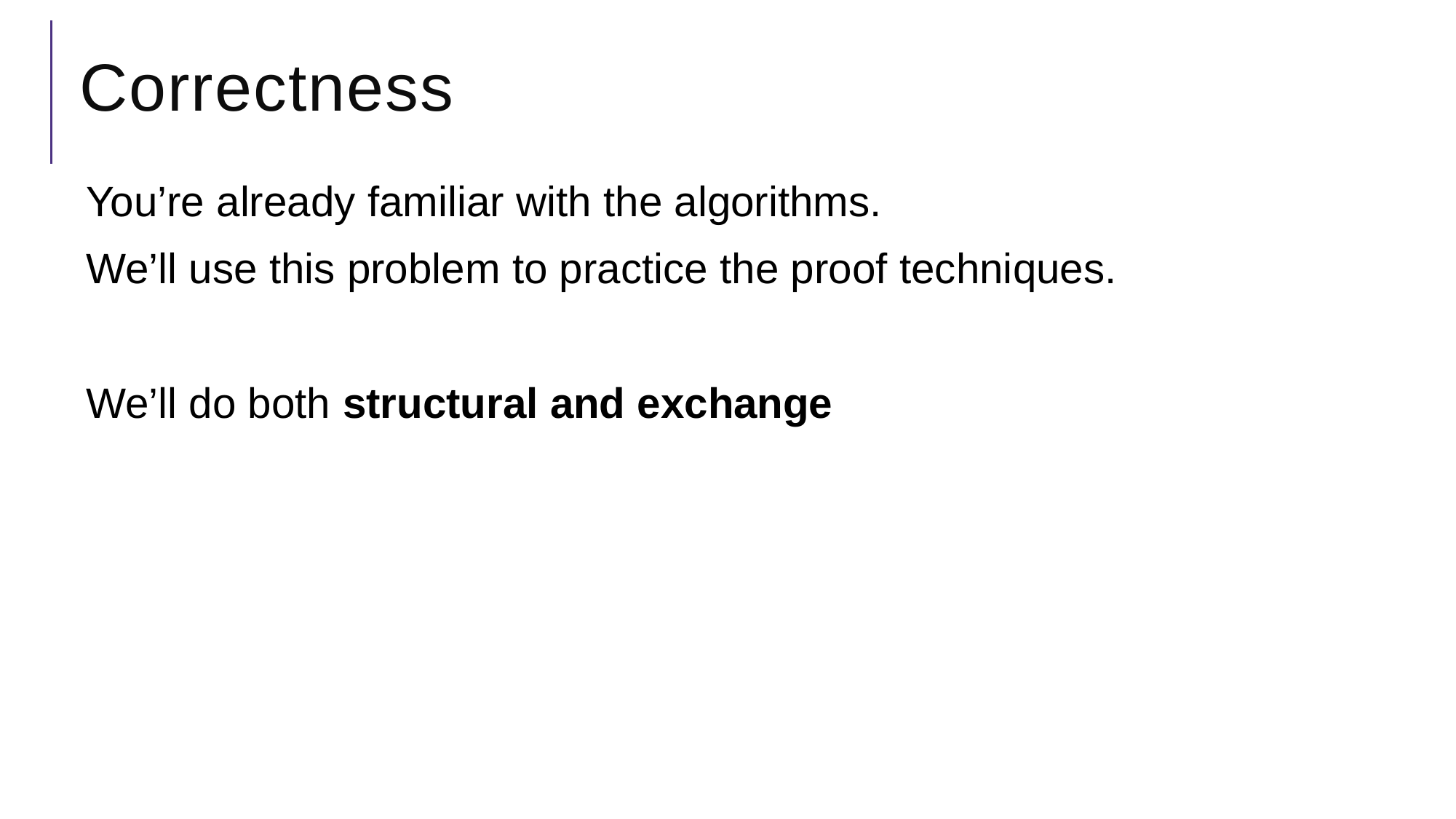

# Correctness
You’re already familiar with the algorithms.
We’ll use this problem to practice the proof techniques.

We’ll do both structural and exchange